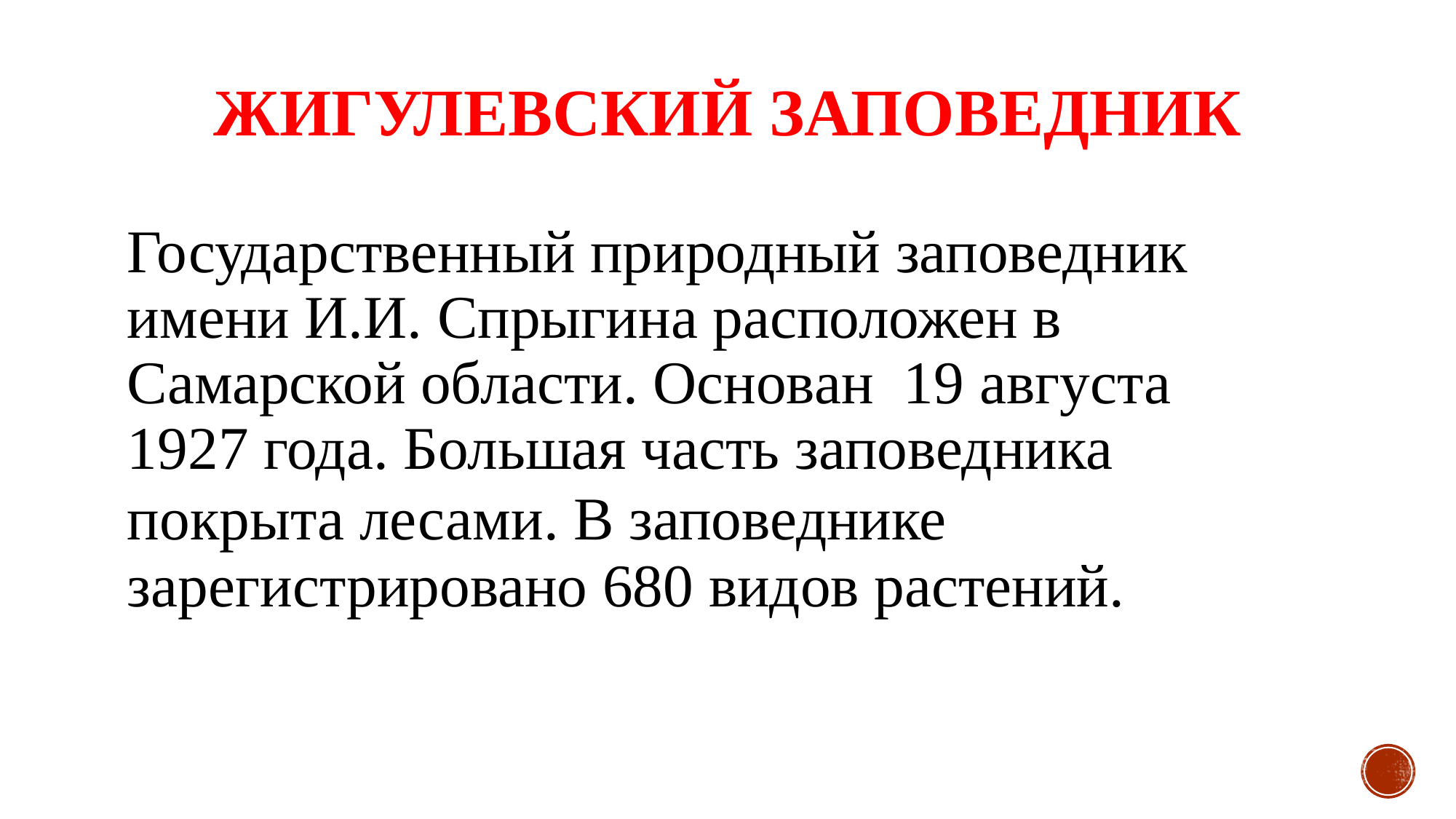

# Жигулевский заповедник
Государственный природный заповедник имени И.И. Спрыгина расположен в Самарской области. Основан  19 августа 1927 года. Большая часть заповедника покрыта лесами. В заповеднике зарегистрировано 680 видов растений.